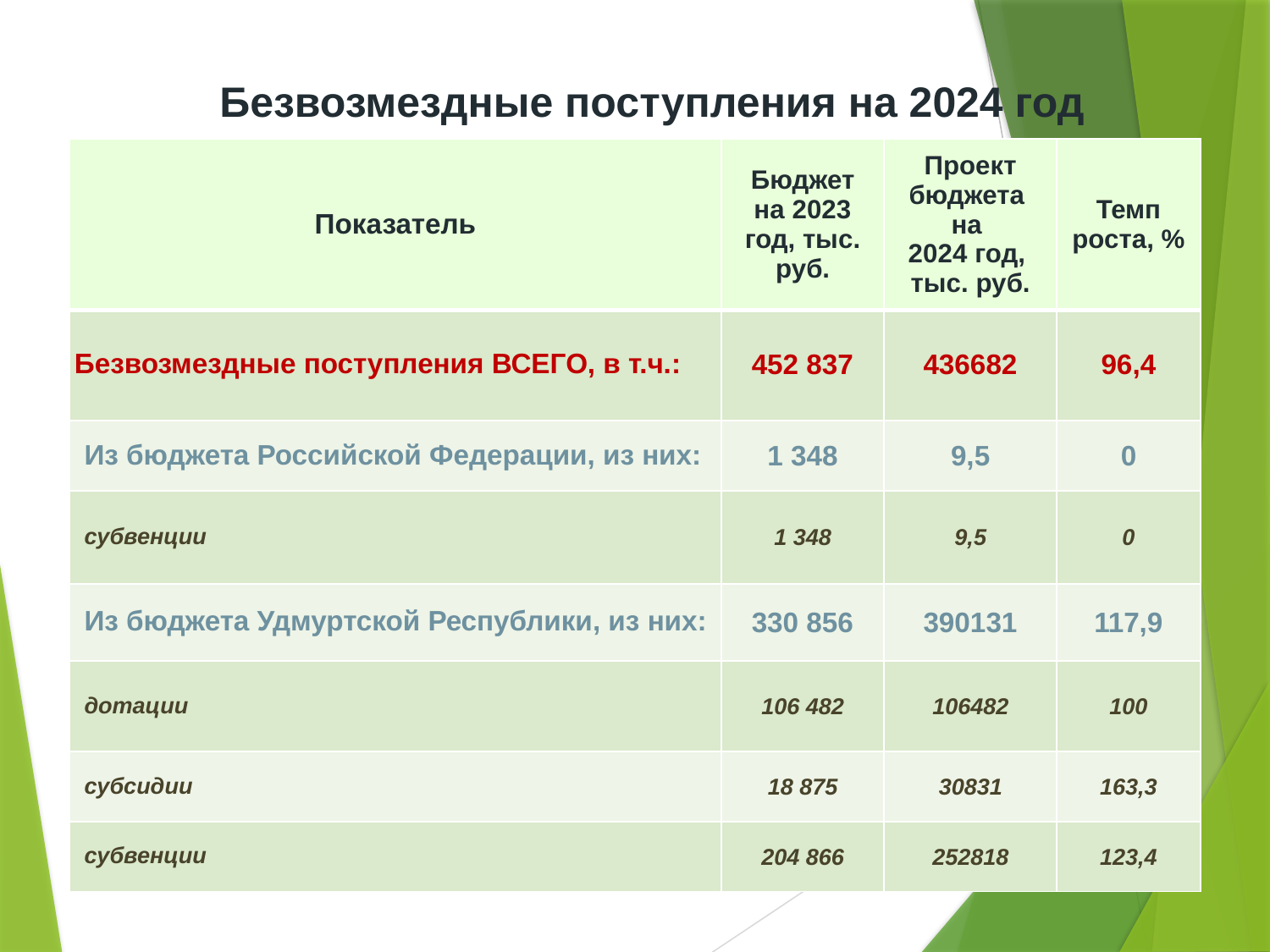

Безвозмездные поступления на 2024 год

| Показатель | Бюджет на 2023 год, тыс. руб. | Проект бюджета на 2024 год, тыс. руб. | Темп роста, % |
| --- | --- | --- | --- |
| Безвозмездные поступления ВСЕГО, в т.ч.: | 452 837 | 436682 | 96,4 |
| Из бюджета Российской Федерации, из них: | 1 348 | 9,5 | 0 |
| субвенции | 1 348 | 9,5 | 0 |
| Из бюджета Удмуртской Республики, из них: | 330 856 | 390131 | 117,9 |
| дотации | 106 482 | 106482 | 100 |
| субсидии | 18 875 | 30831 | 163,3 |
| субвенции | 204 866 | 252818 | 123,4 |